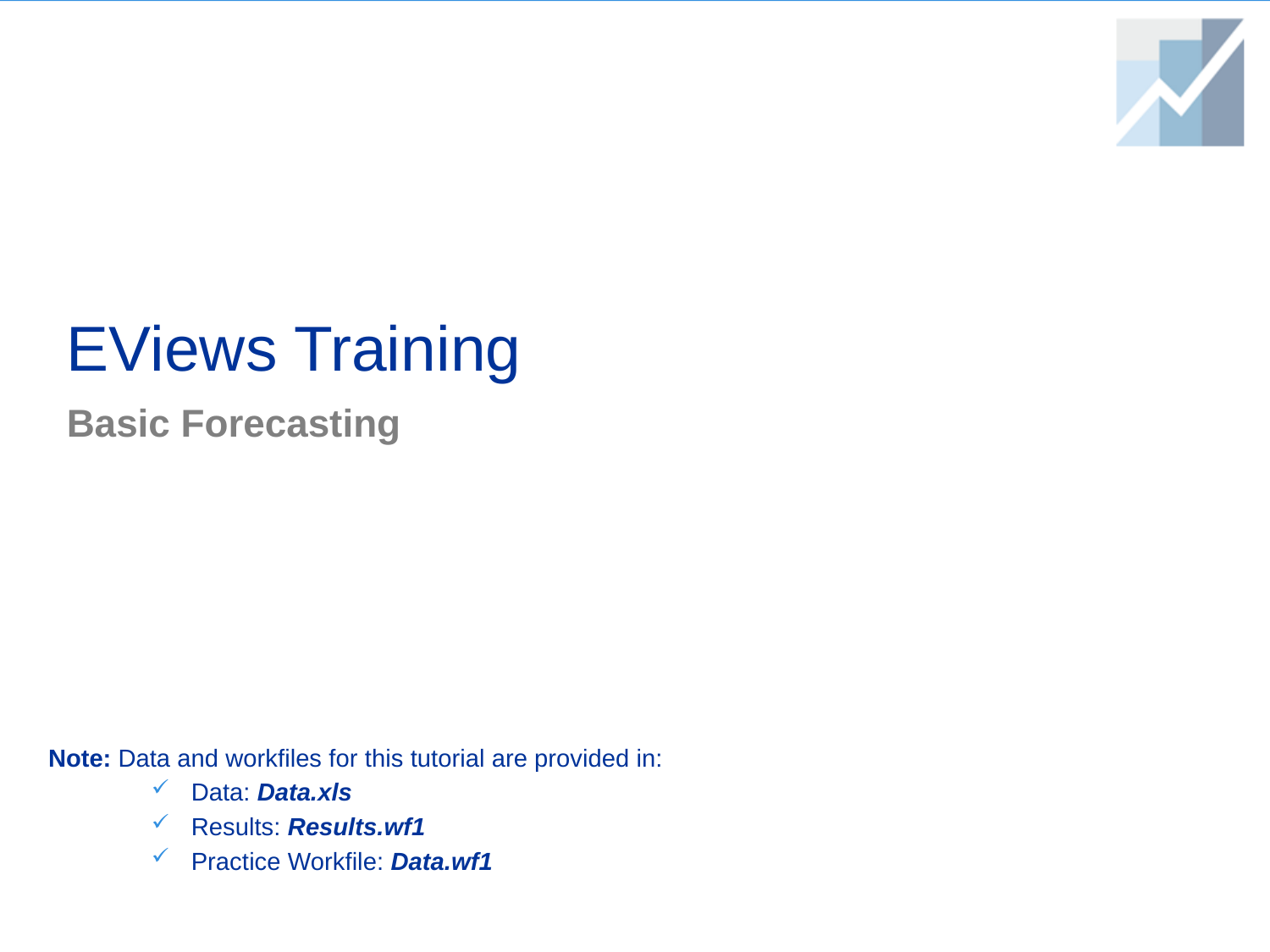

# EViews Training
Basic Forecasting

Note: Data and workfiles for this tutorial are provided in:
Data: Data.xls
Results: Results.wf1
Practice Workfile: Data.wf1